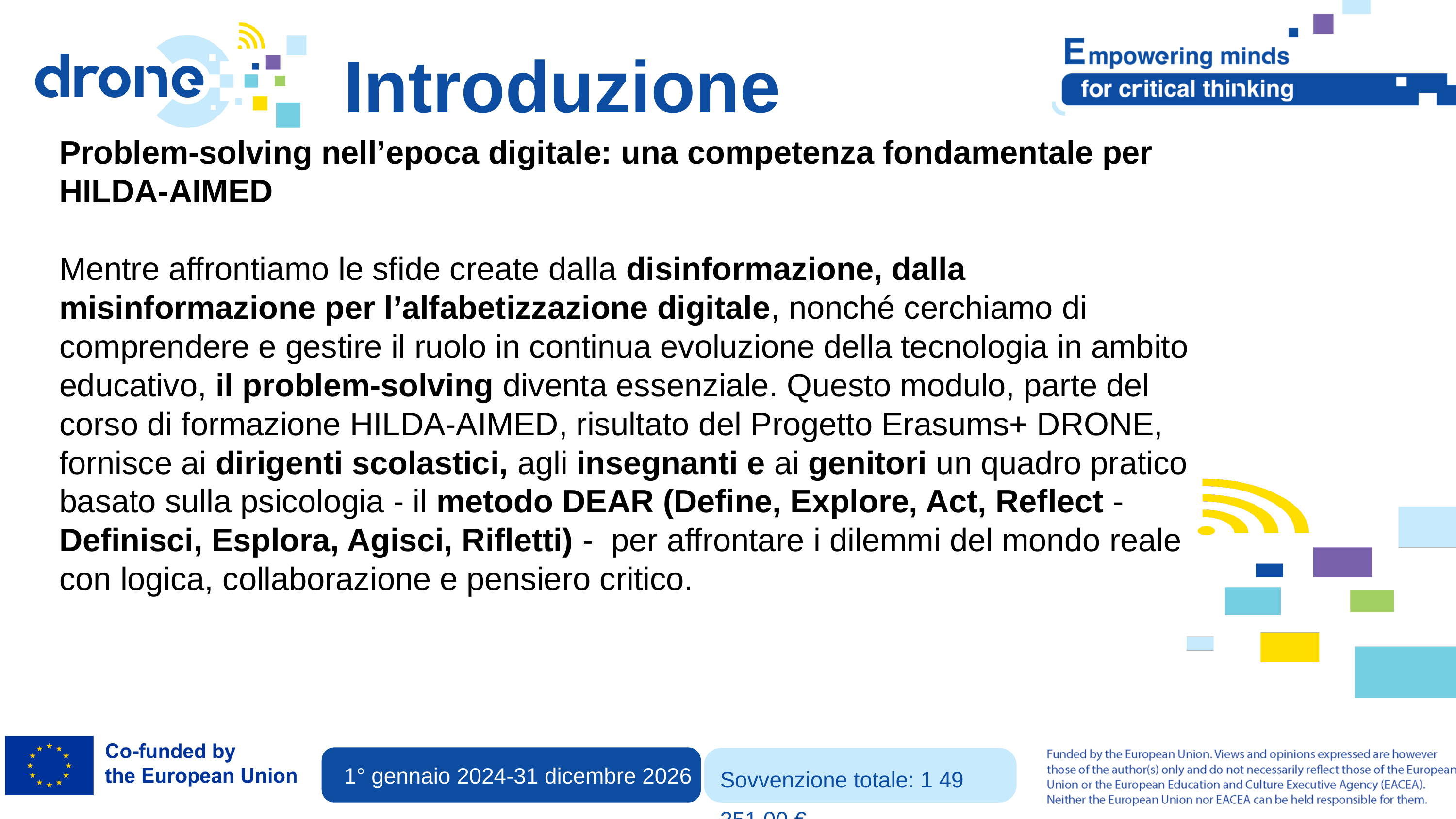

Introduzione
Problem-solving nell’epoca digitale: una competenza fondamentale per HILDA-AIMED

Mentre affrontiamo le sfide create dalla disinformazione, dalla misinformazione per l’alfabetizzazione digitale, nonché cerchiamo di comprendere e gestire il ruolo in continua evoluzione della tecnologia in ambito educativo, il problem-solving diventa essenziale. Questo modulo, parte del corso di formazione HILDA-AIMED, risultato del Progetto Erasums+ DRONE, fornisce ai dirigenti scolastici, agli insegnanti e ai genitori un quadro pratico basato sulla psicologia - il metodo DEAR (Define, Explore, Act, Reflect - Definisci, Esplora, Agisci, Rifletti) -  per affrontare i dilemmi del mondo reale con logica, collaborazione e pensiero critico.

1° gennaio 2024-31 dicembre 2026
Sovvenzione totale: 1 49 351,00 €